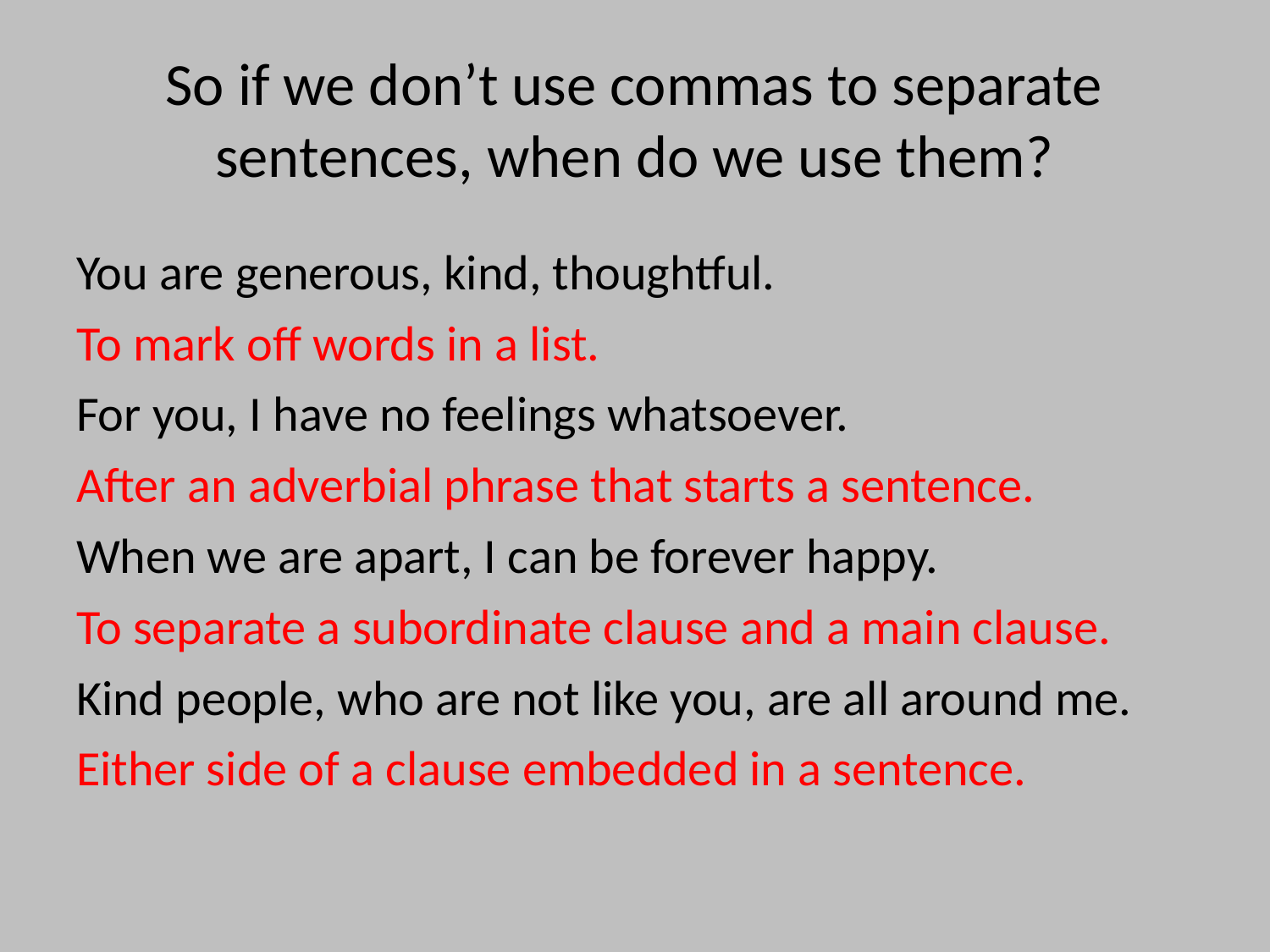

# So if we don’t use commas to separate sentences, when do we use them?
You are generous, kind, thoughtful.
To mark off words in a list.
For you, I have no feelings whatsoever.
After an adverbial phrase that starts a sentence.
When we are apart, I can be forever happy.
To separate a subordinate clause and a main clause.
Kind people, who are not like you, are all around me.
Either side of a clause embedded in a sentence.